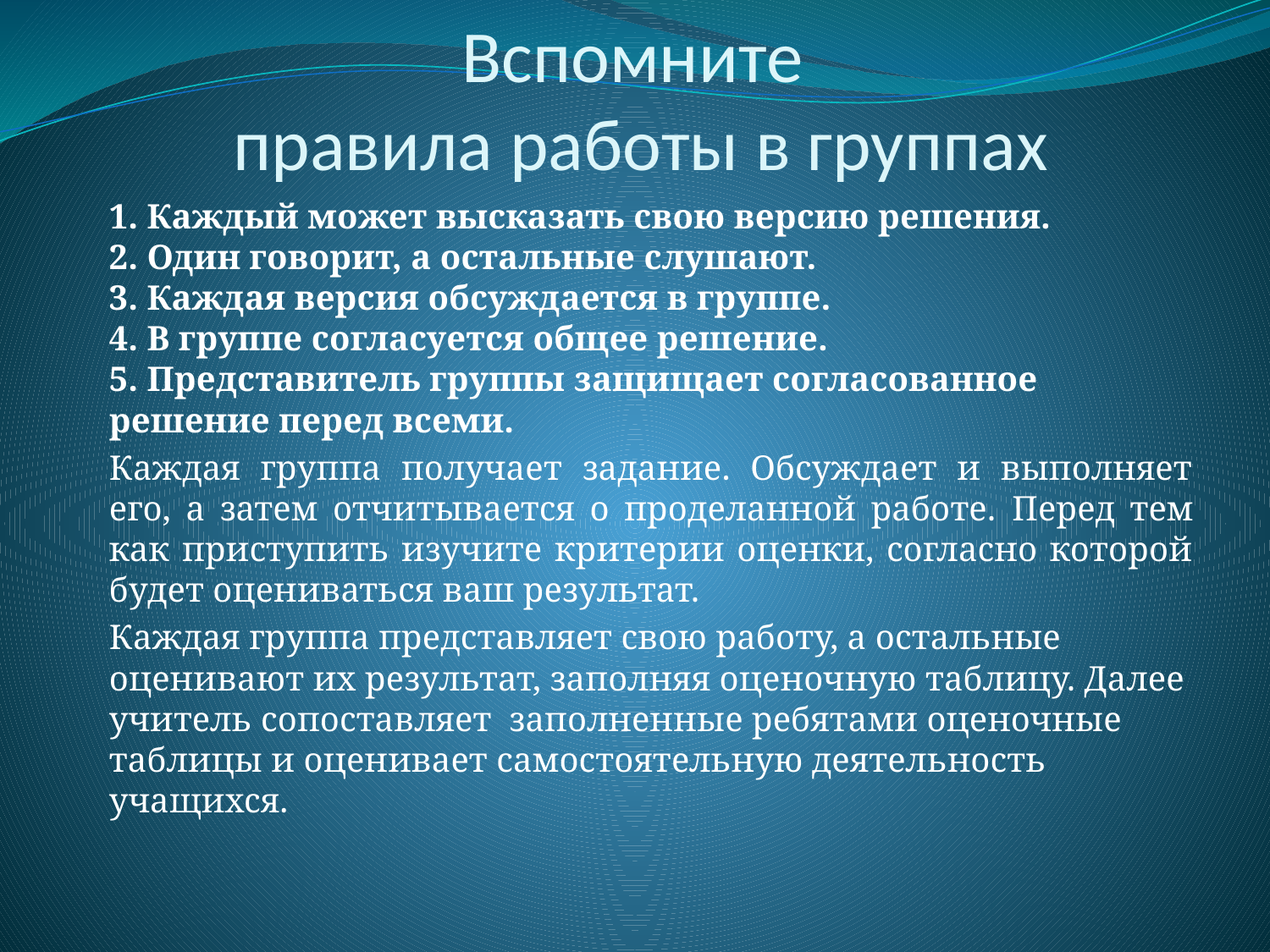

# Вспомните правила работы в группах
	1. Каждый может высказать свою версию решения.
2. Один говорит, а остальные слушают.
3. Каждая версия обсуждается в группе.
4. В группе согласуется общее решение.
5. Представитель группы защищает согласованное решение перед всеми.
	Каждая группа получает задание. Обсуждает и выполняет его, а затем отчитывается о проделанной работе. Перед тем как приступить изучите критерии оценки, согласно которой будет оцениваться ваш результат.
	Каждая группа представляет свою работу, а остальные оценивают их результат, заполняя оценочную таблицу. Далее учитель сопоставляет  заполненные ребятами оценочные таблицы и оценивает самостоятельную деятельность учащихся.